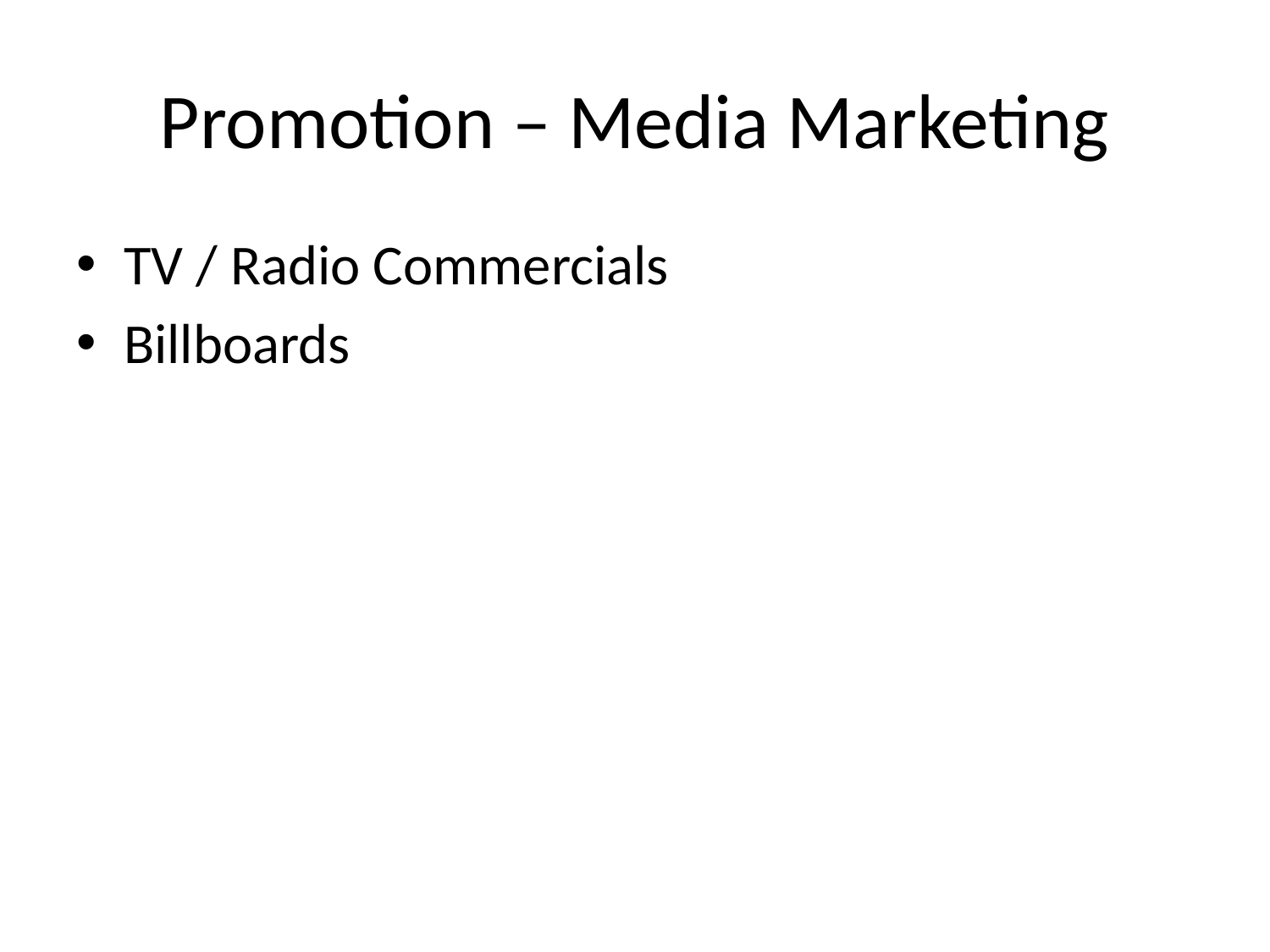

# Promotion – Media Marketing
TV / Radio Commercials
Billboards